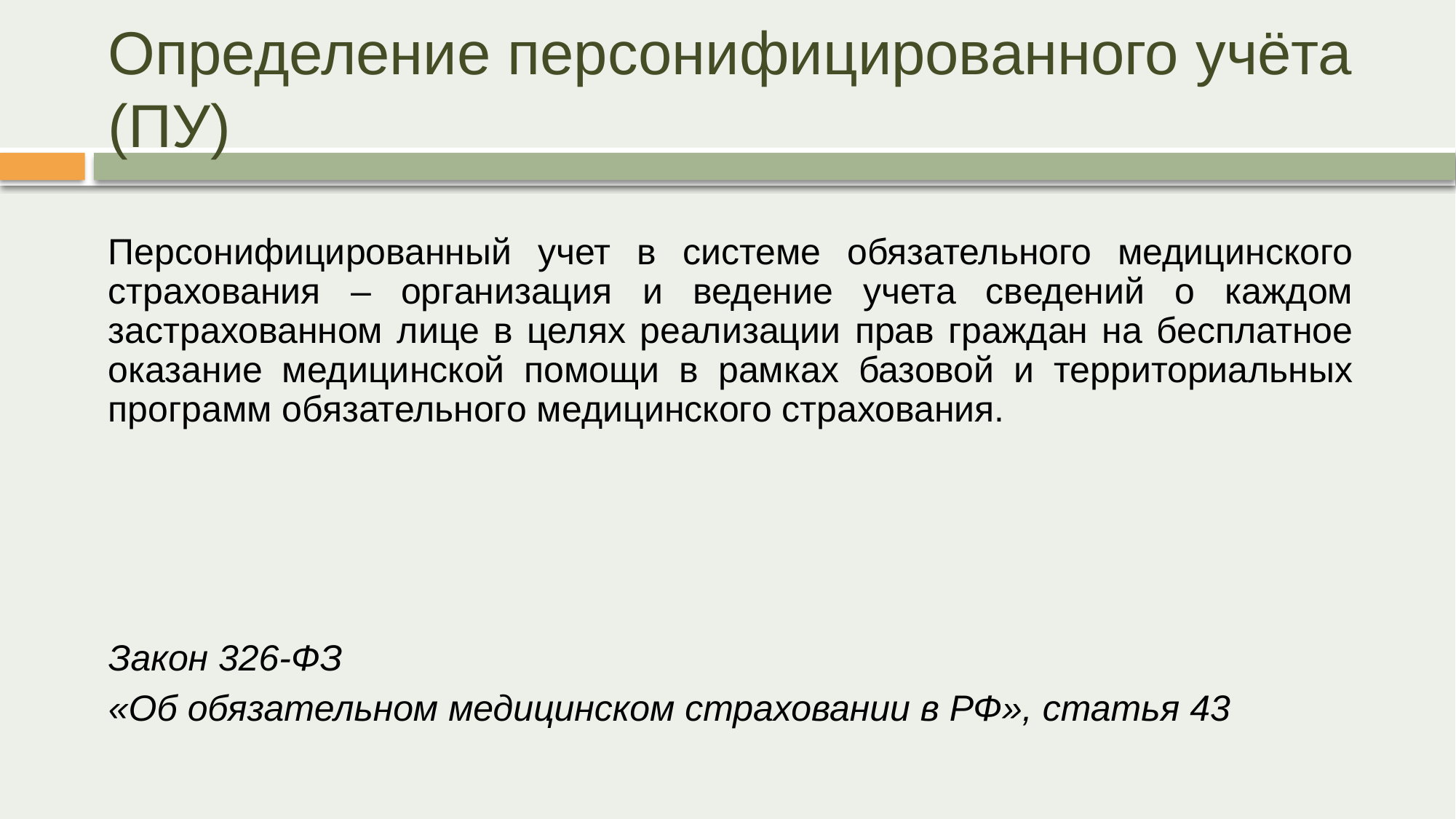

# Определение персонифицированного учёта (ПУ)
Персонифицированный учет в системе обязательного медицинского страхования – организация и ведение учета сведений о каждом застрахованном лице в целях реализации прав граждан на бесплатное оказание медицинской помощи в рамках базовой и территориальных программ обязательного медицинского страхования.

Закон 326-ФЗ
«Об обязательном медицинском страховании в РФ», статья 43